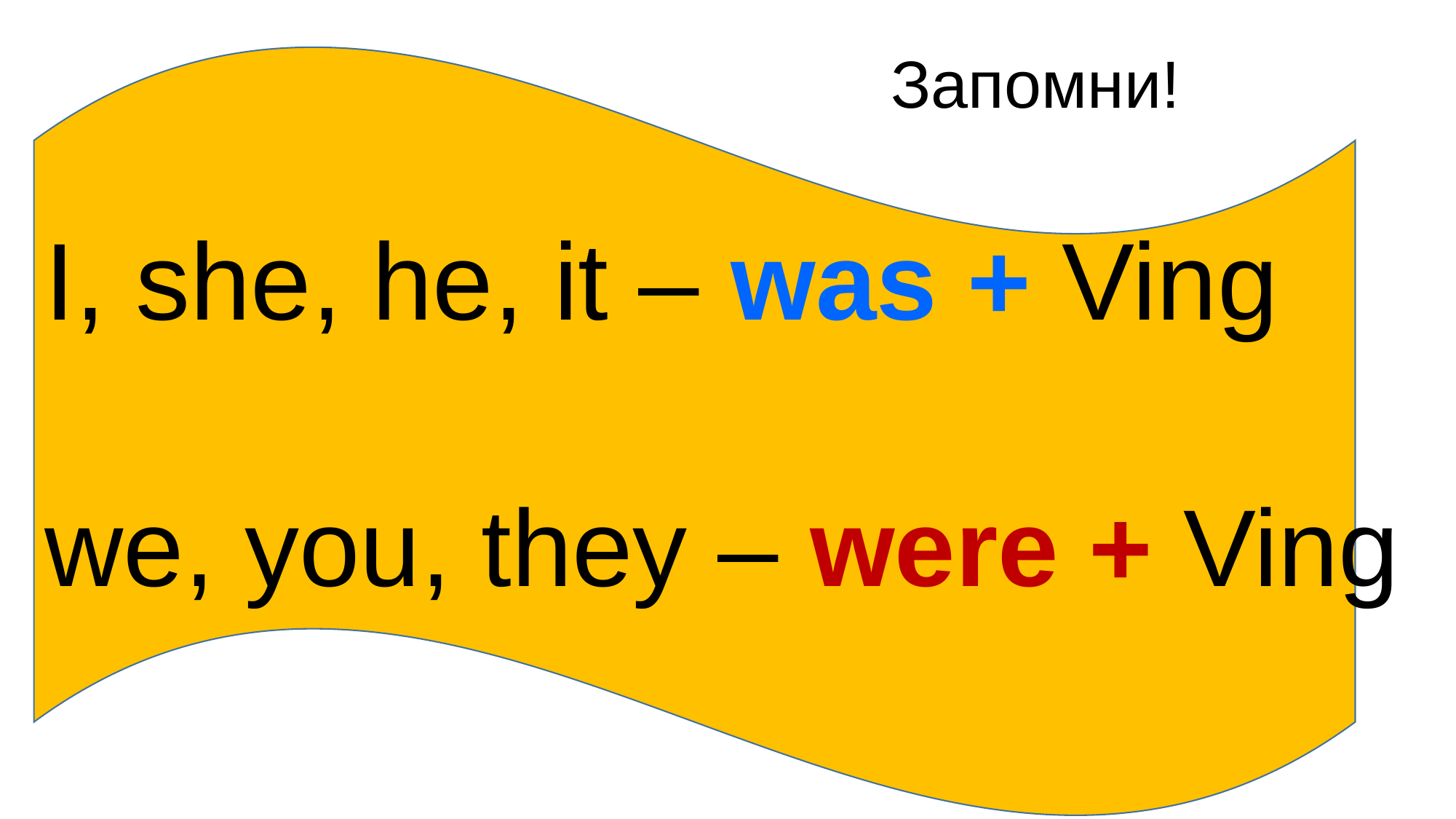

# Запомни!

I, she, he, it – was + Ving

we, you, they – were + Ving